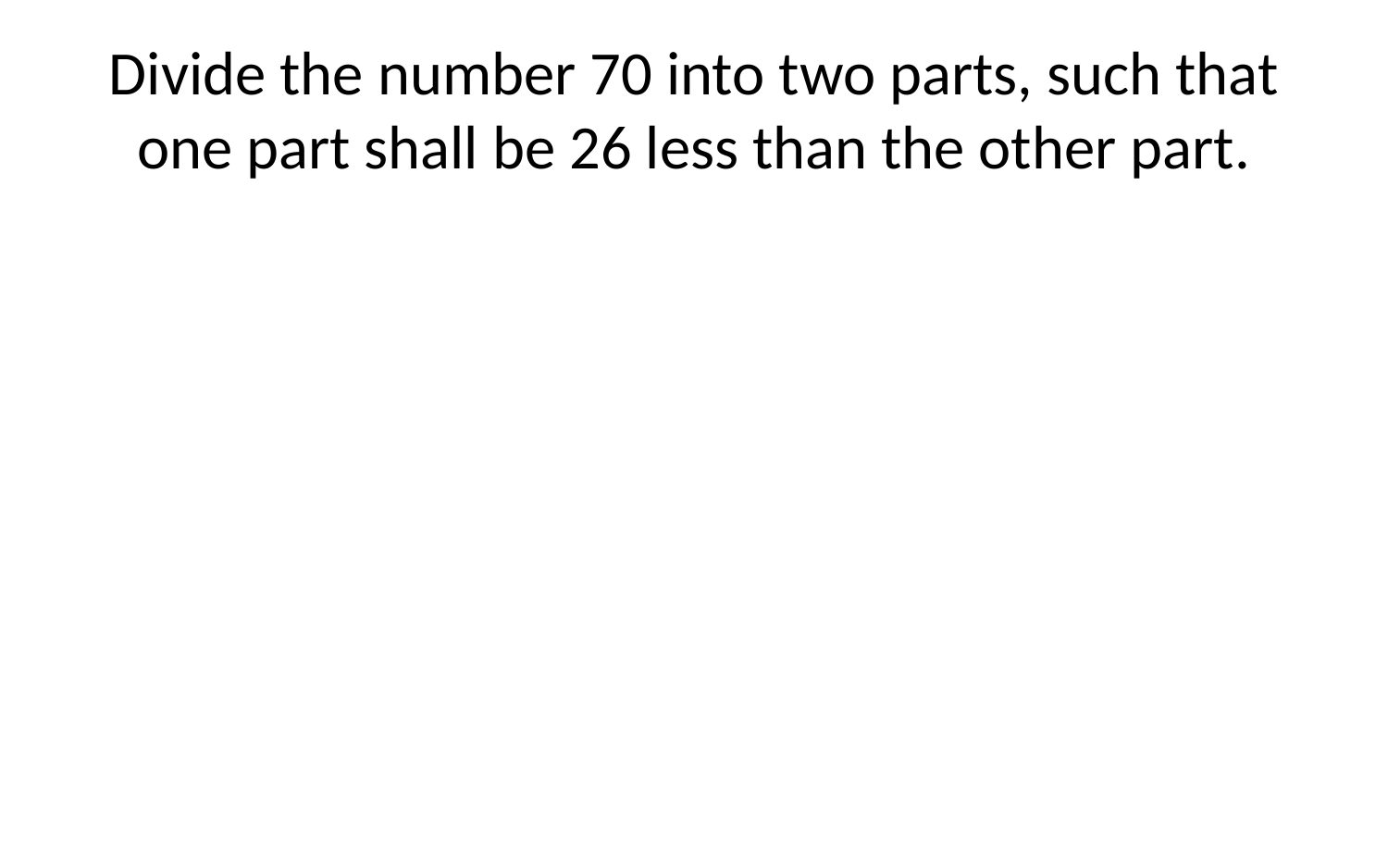

# Divide the number 70 into two parts, such that one part shall be 26 less than the other part.